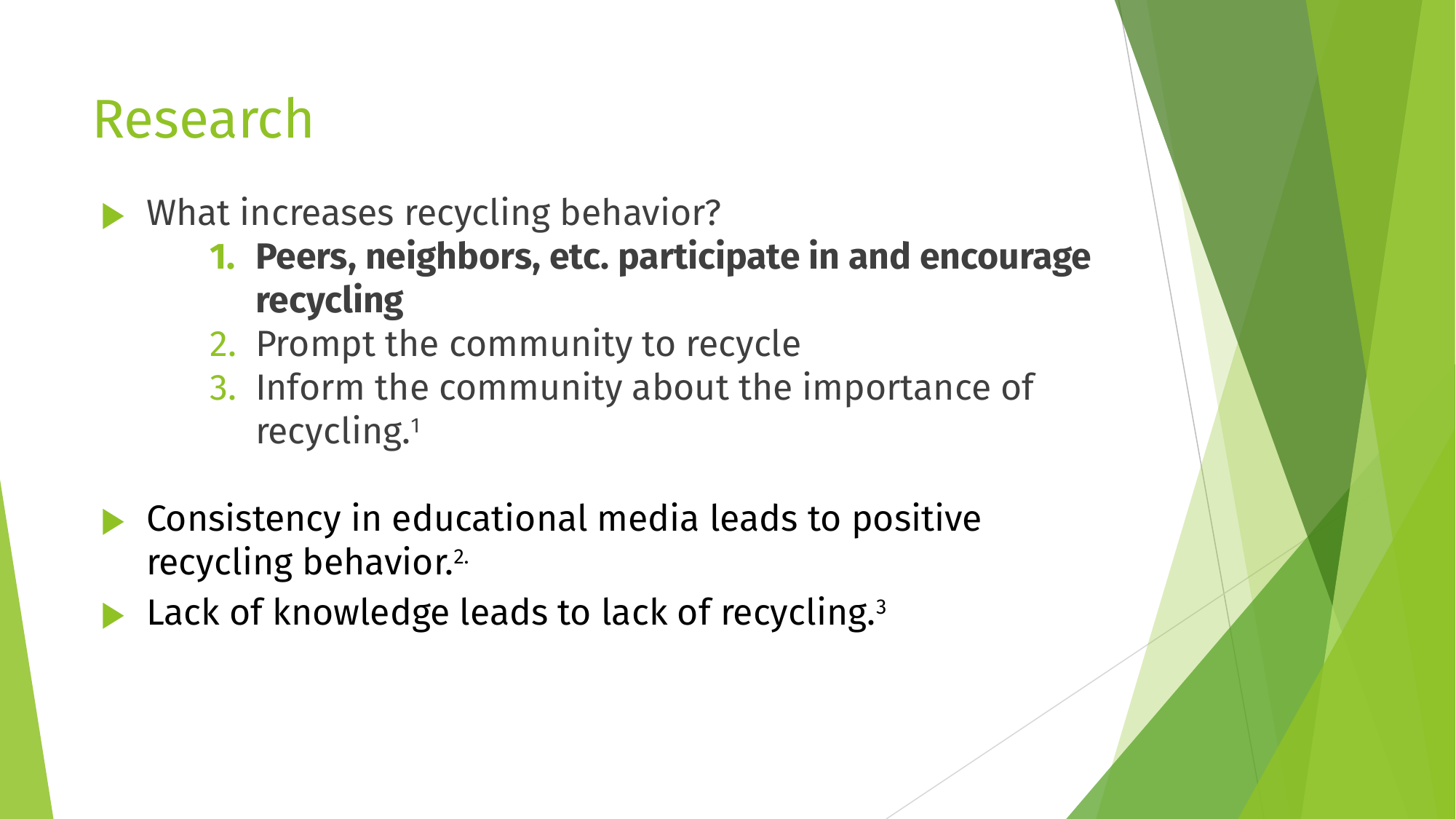

# Research
What increases recycling behavior?
Peers, neighbors, etc. participate in and encourage recycling
Prompt the community to recycle
Inform the community about the importance of recycling.1

Consistency in educational media leads to positive recycling behavior.2.
Lack of knowledge leads to lack of recycling.3